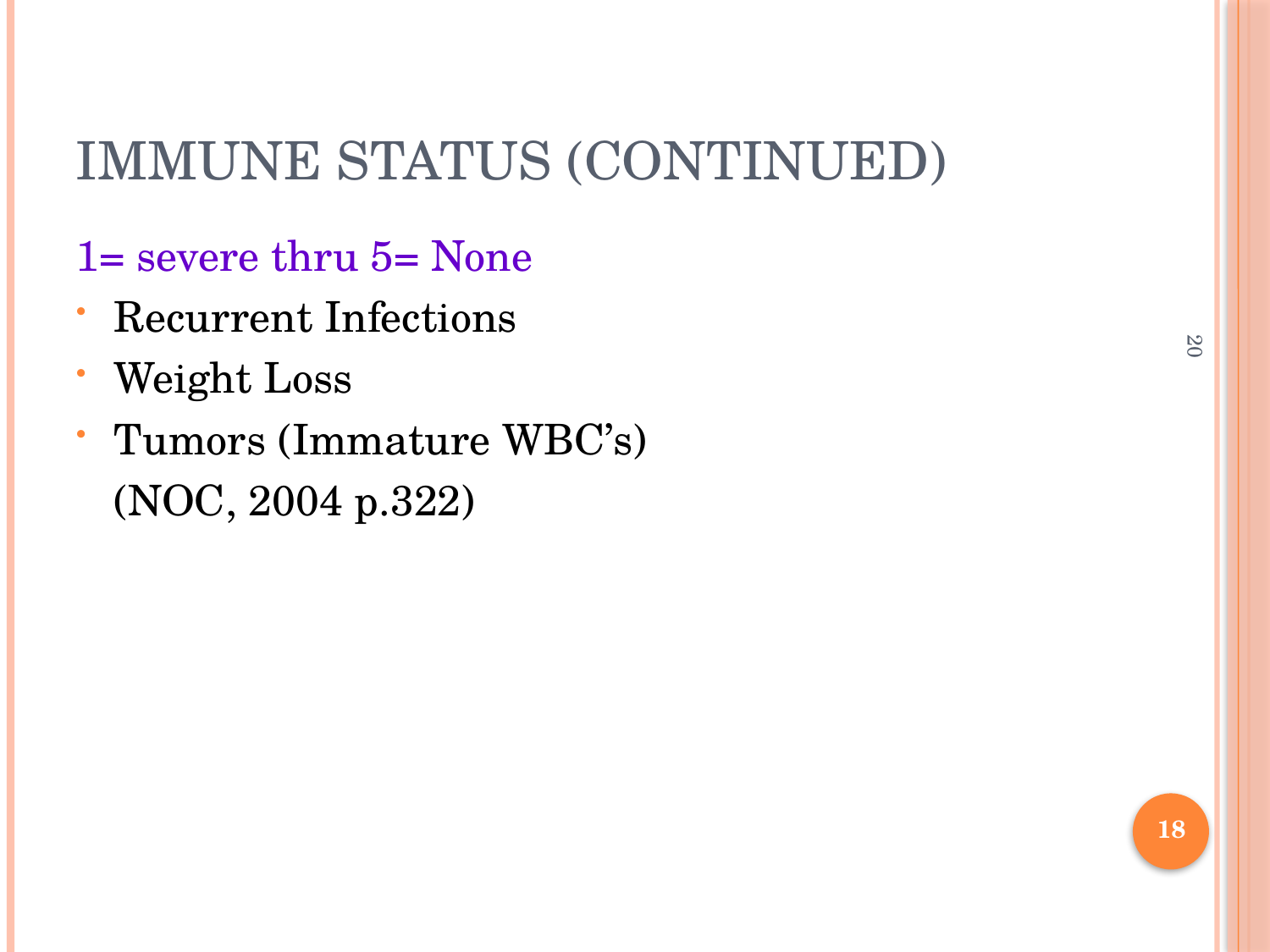

# Immune Status (Continued)
1= severe thru 5= None
Recurrent Infections
Weight Loss
Tumors (Immature WBC’s)
	(NOC, 2004 p.322)

20
18